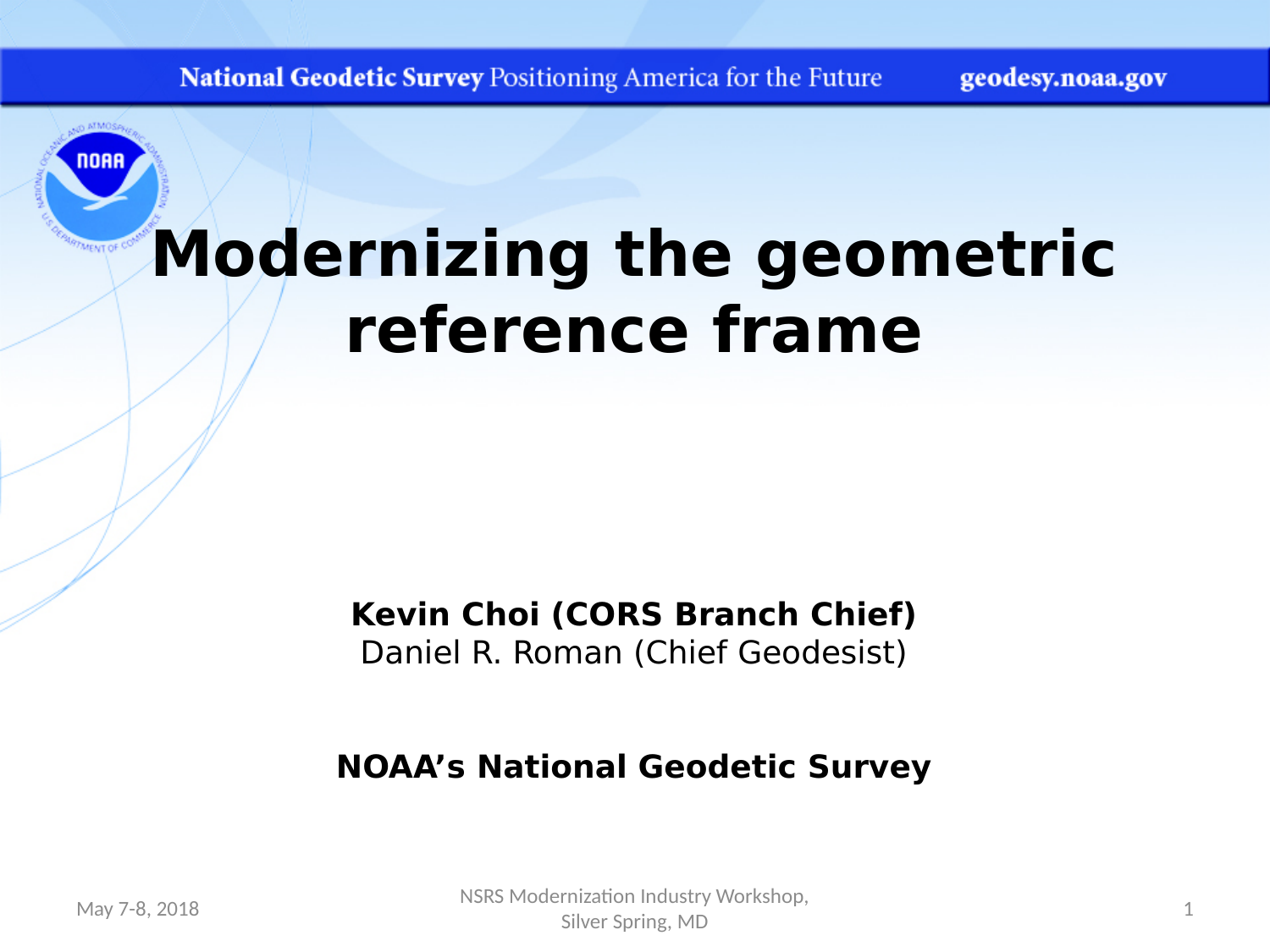

Modernizing the geometric reference frame

Kevin Choi (CORS Branch Chief)
Daniel R. Roman (Chief Geodesist)

NOAA’s National Geodetic Survey
May 7-8, 2018
NSRS Modernization Industry Workshop, Silver Spring, MD
1